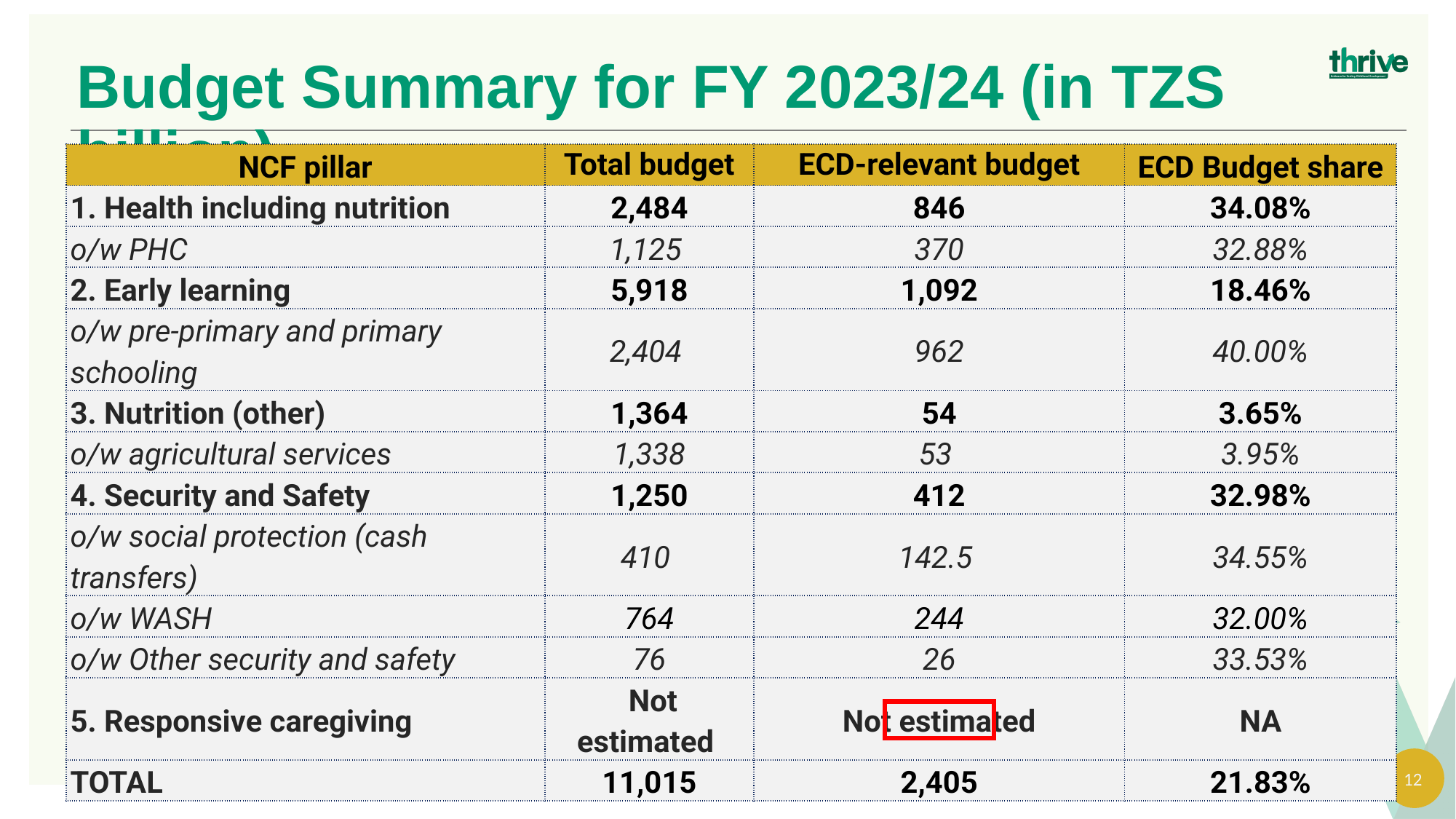

Budget Summary for FY 2023/24 (in TZS billion)
| NCF pillar | Total budget | ECD-relevant budget | ECD Budget share |
| --- | --- | --- | --- |
| 1. Health including nutrition | 2,484 | 846 | 34.08% |
| o/w PHC | 1,125 | 370 | 32.88% |
| 2. Early learning | 5,918 | 1,092 | 18.46% |
| o/w pre-primary and primary schooling | 2,404 | 962 | 40.00% |
| 3. Nutrition (other) | 1,364 | 54 | 3.65% |
| o/w agricultural services | 1,338 | 53 | 3.95% |
| 4. Security and Safety | 1,250 | 412 | 32.98% |
| o/w social protection (cash transfers) | 410 | 142.5 | 34.55% |
| o/w WASH | 764 | 244 | 32.00% |
| o/w Other security and safety | 76 | 26 | 33.53% |
| 5. Responsive caregiving | Not estimated | Not estimated | NA |
| TOTAL | 11,015 | 2,405 | 21.83% |